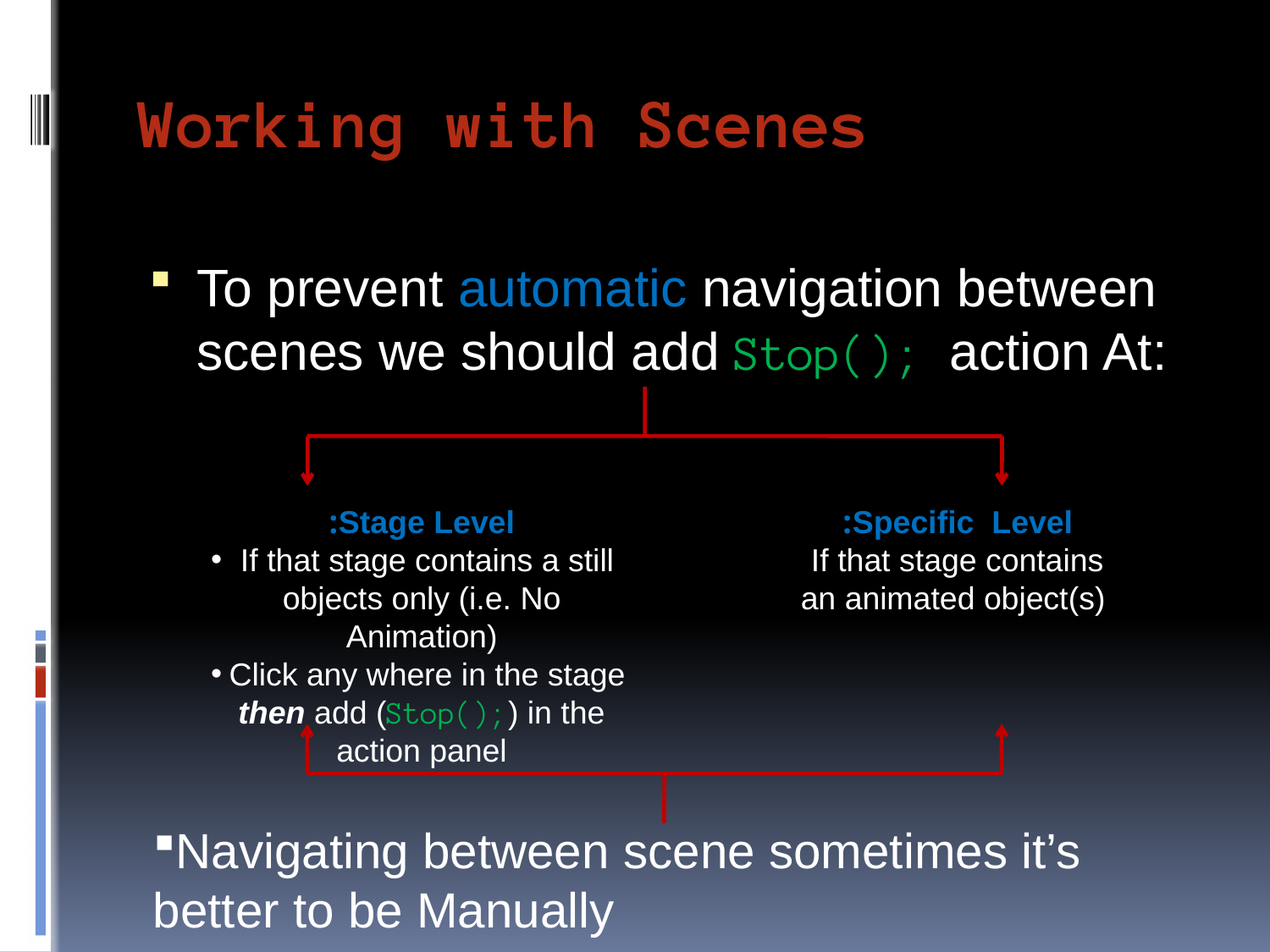

# Working with Scenes
To prevent automatic navigation between  scenes we should add Stop(); action At:
Stage Level:
If that stage contains a still objects only (i.e. No Animation)
Click any where in the stage then add (Stop();) in the action panel
Specific  Level:
If that stage contains an animated object(s)
Navigating between scene sometimes it’s better to be Manually